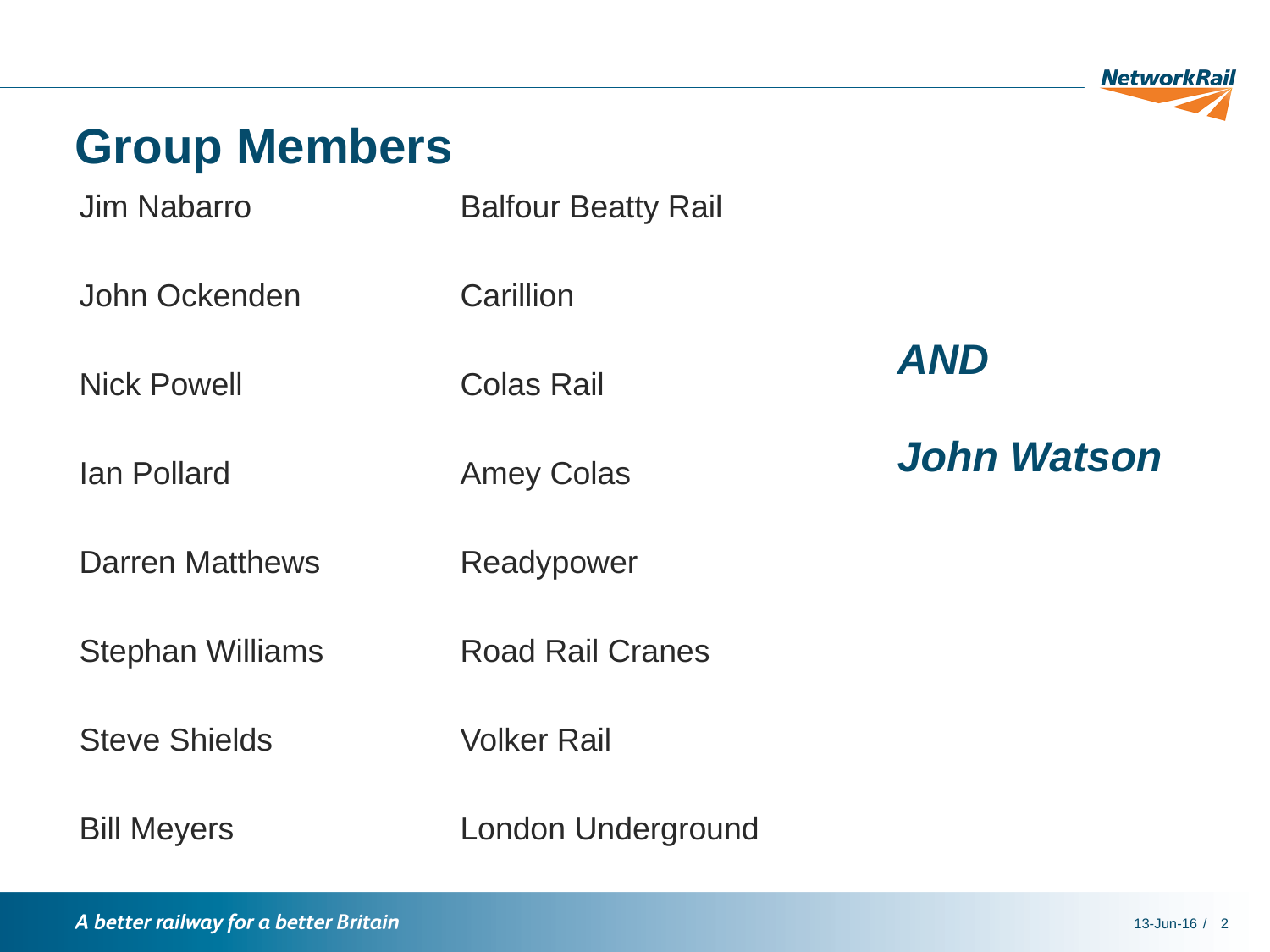

# Group Members
Jim Nabarro		Balfour Beatty Rail

John Ockenden		Carillion

Nick Powell		Colas Rail

Ian Pollard		Amey Colas

Darren Matthews		Readypower

Stephan Williams		Road Rail Cranes

Steve Shields		Volker Rail

Bill Meyers		London Underground
AND

John Watson
13-Jun-16
2